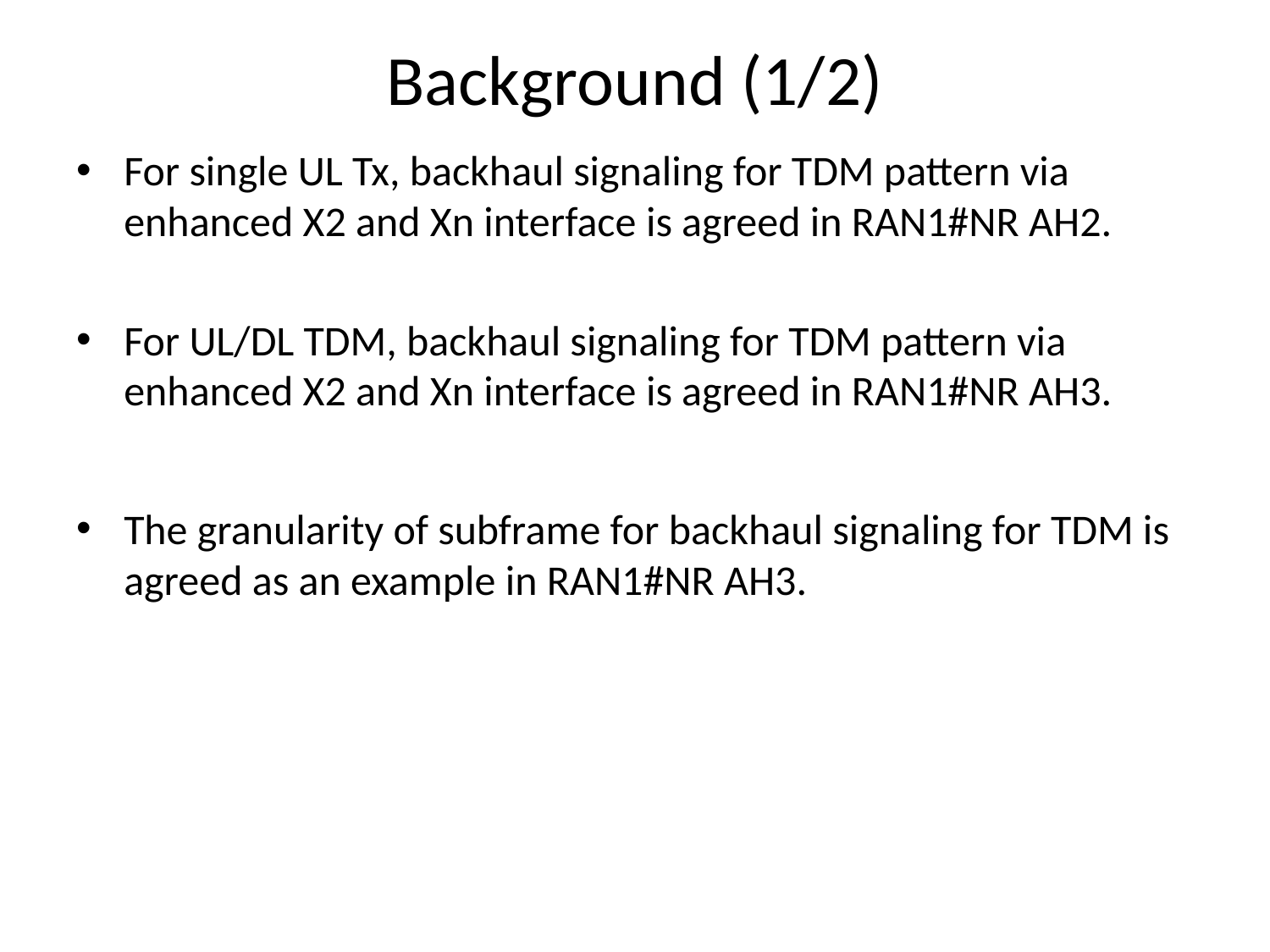

Background (1/2)
For single UL Tx, backhaul signaling for TDM pattern via enhanced X2 and Xn interface is agreed in RAN1#NR AH2.

For UL/DL TDM, backhaul signaling for TDM pattern via enhanced X2 and Xn interface is agreed in RAN1#NR AH3.

The granularity of subframe for backhaul signaling for TDM is agreed as an example in RAN1#NR AH3.